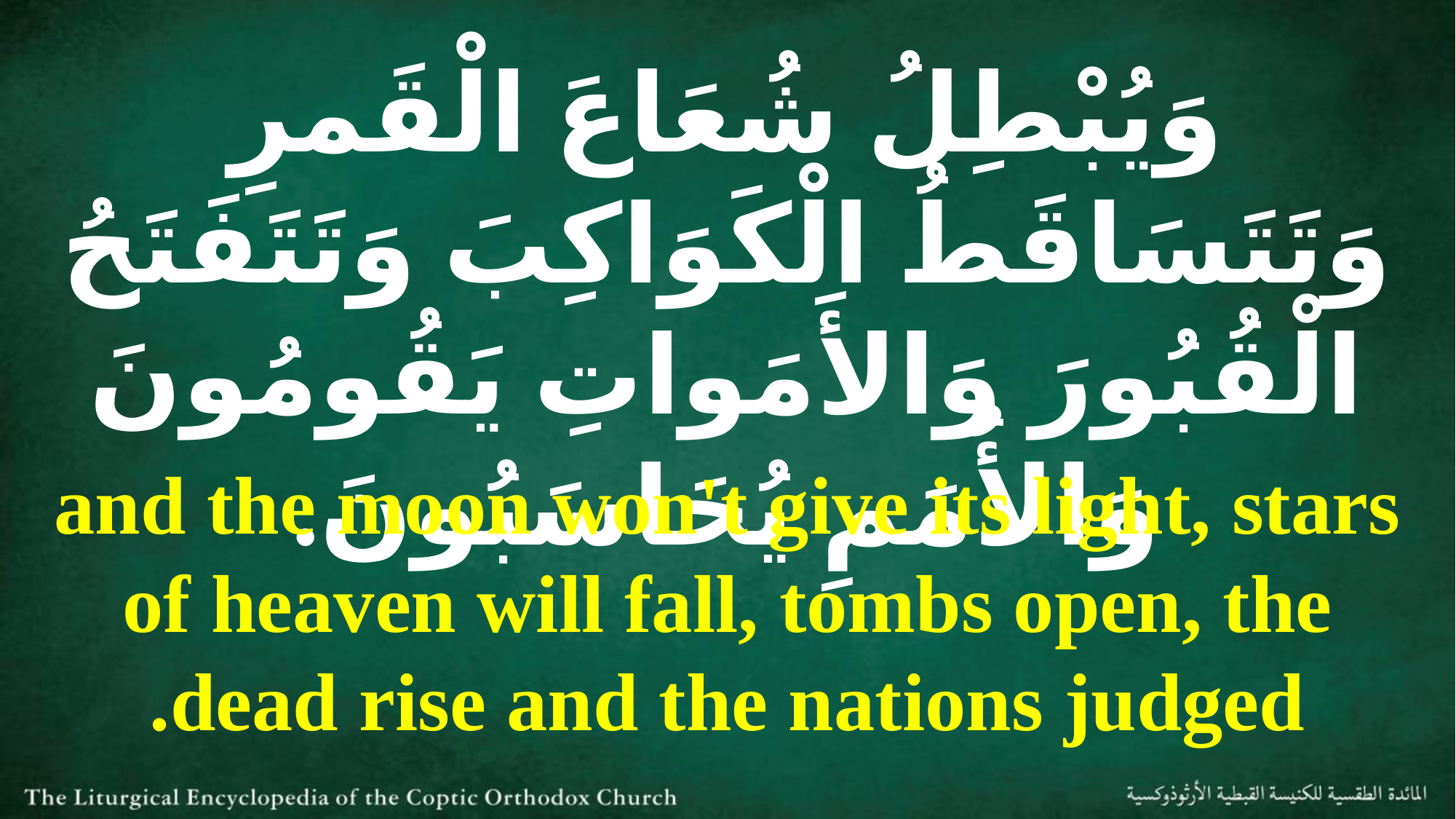

وَيُبْطِلُ شُعَاعَ الْقَمرِ وَتَتَسَاقَطُ الْكَوَاكِبَ وَتَتَفَتَحُ الْقُبُورَ وَالأَمَواتِ يَقُومُونَ وَالأُمَمِ يُحَاسَبُونَ.
and the moon won't give its light, stars of heaven will fall, tombs open, the dead rise and the nations judged.